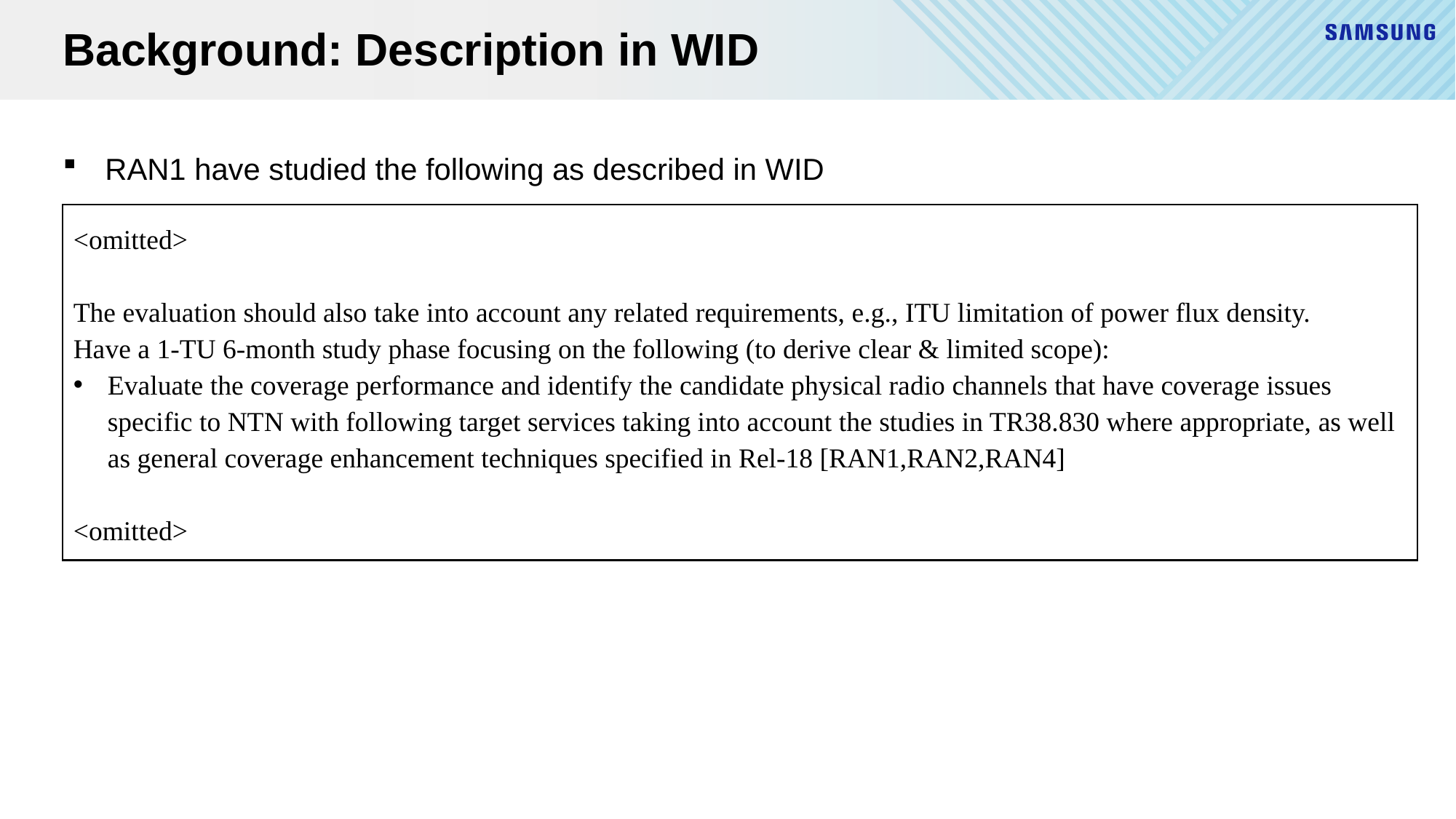

# Background: Description in WID
RAN1 have studied the following as described in WID

<omitted>

The evaluation should also take into account any related requirements, e.g., ITU limitation of power flux density.
Have a 1-TU 6-month study phase focusing on the following (to derive clear & limited scope):
Evaluate the coverage performance and identify the candidate physical radio channels that have coverage issues specific to NTN with following target services taking into account the studies in TR38.830 where appropriate, as well as general coverage enhancement techniques specified in Rel-18 [RAN1,RAN2,RAN4]

<omitted>